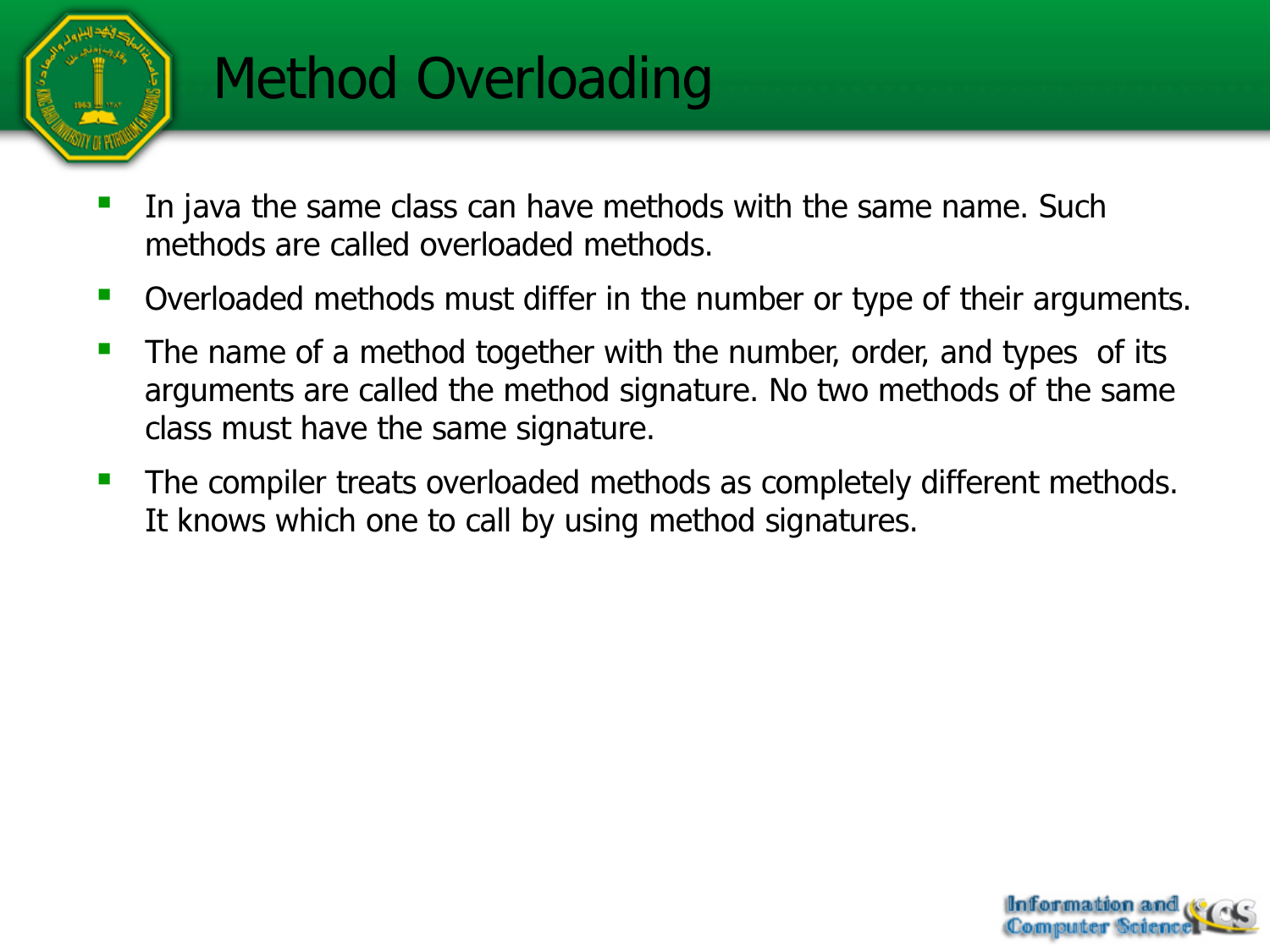

# Method Overloading
In java the same class can have methods with the same name. Such methods are called overloaded methods.
Overloaded methods must differ in the number or type of their arguments.
The name of a method together with the number, order, and types  of its arguments are called the method signature. No two methods of the same class must have the same signature.
The compiler treats overloaded methods as completely different methods. It knows which one to call by using method signatures.